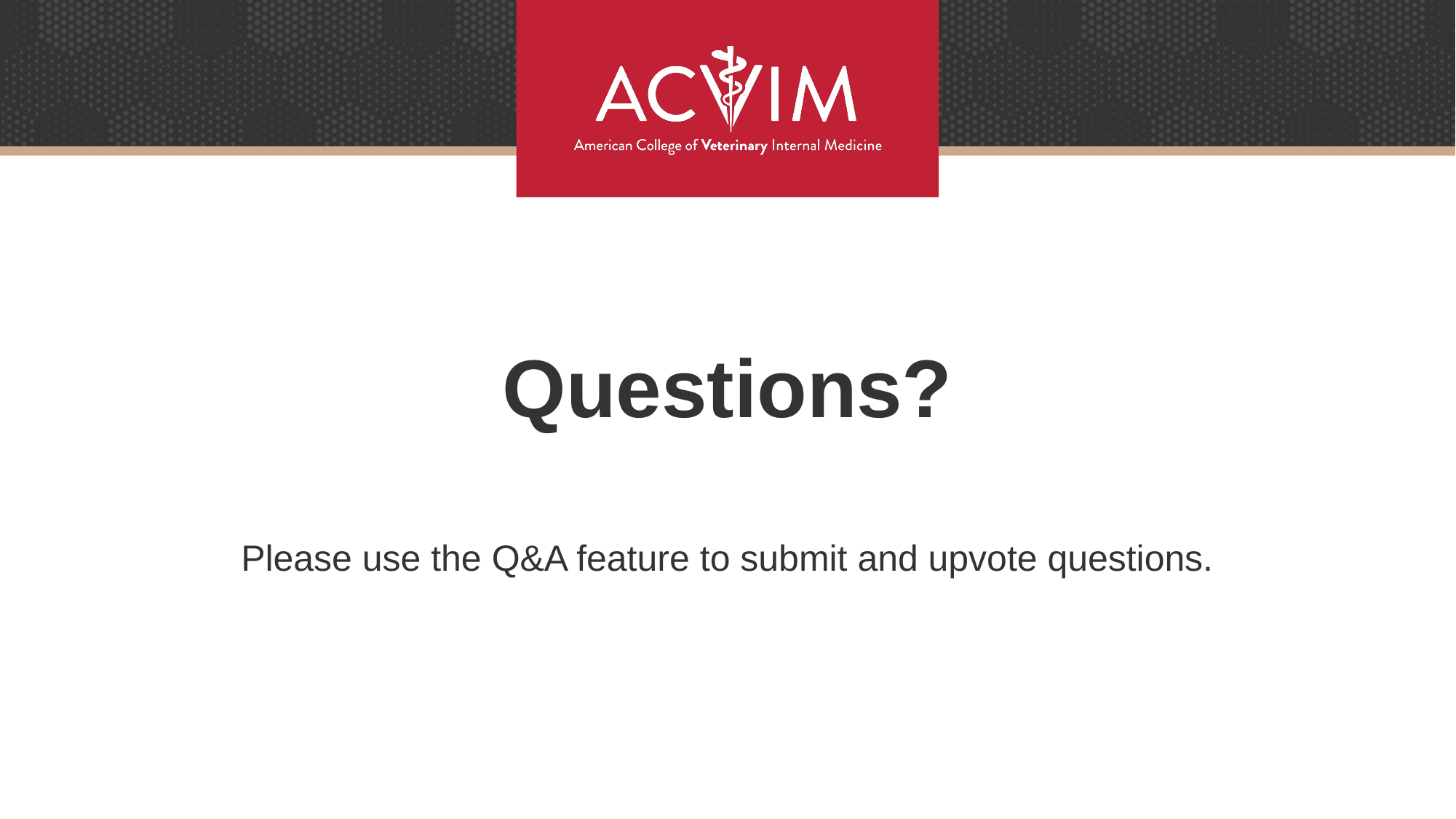

# Questions?
Please use the Q&A feature to submit and upvote questions.